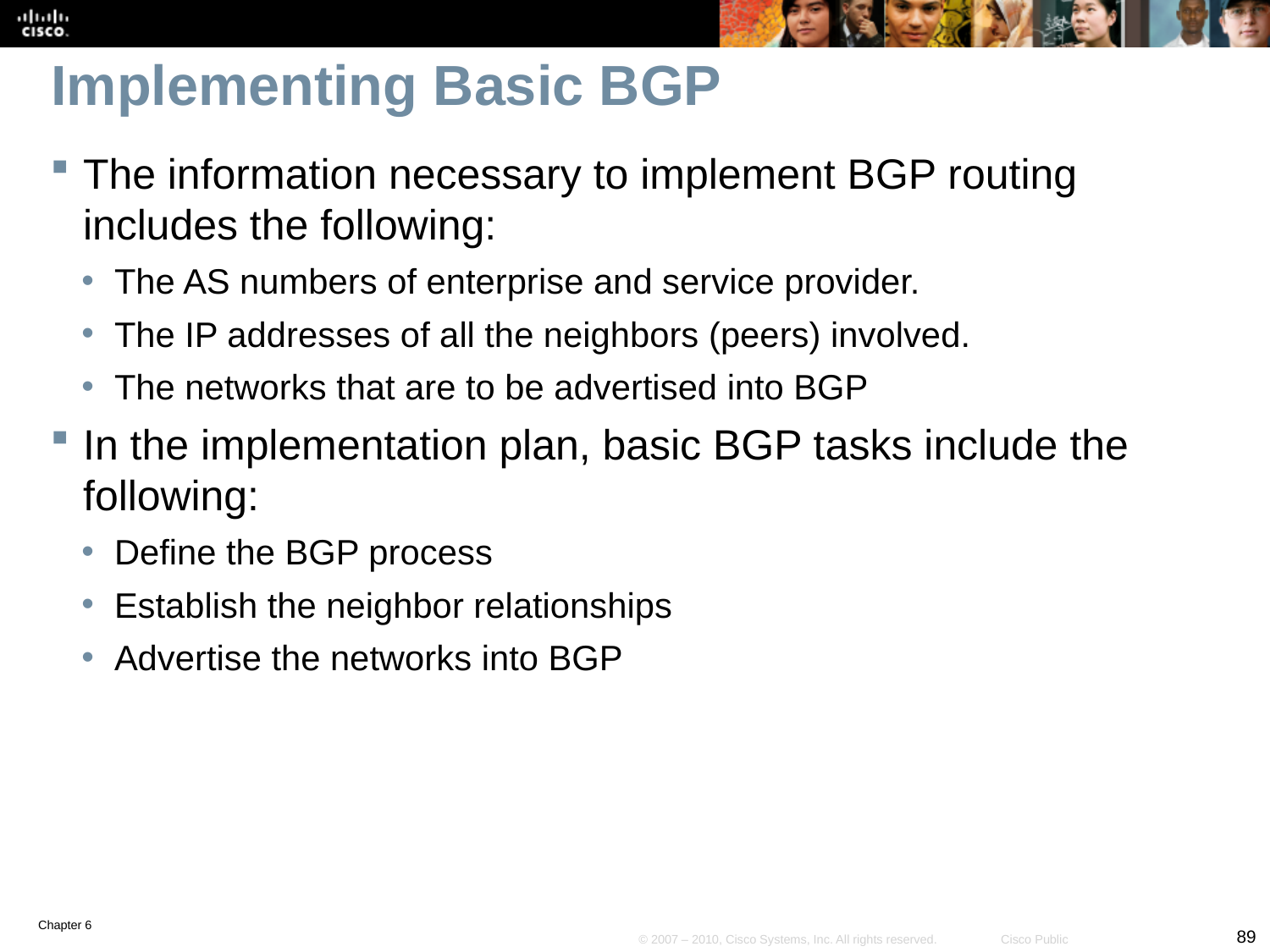

# Implementing Basic BGP
The information necessary to implement BGP routing includes the following:
The AS numbers of enterprise and service provider.
The IP addresses of all the neighbors (peers) involved.
The networks that are to be advertised into BGP
In the implementation plan, basic BGP tasks include the following:
Define the BGP process
Establish the neighbor relationships
Advertise the networks into BGP